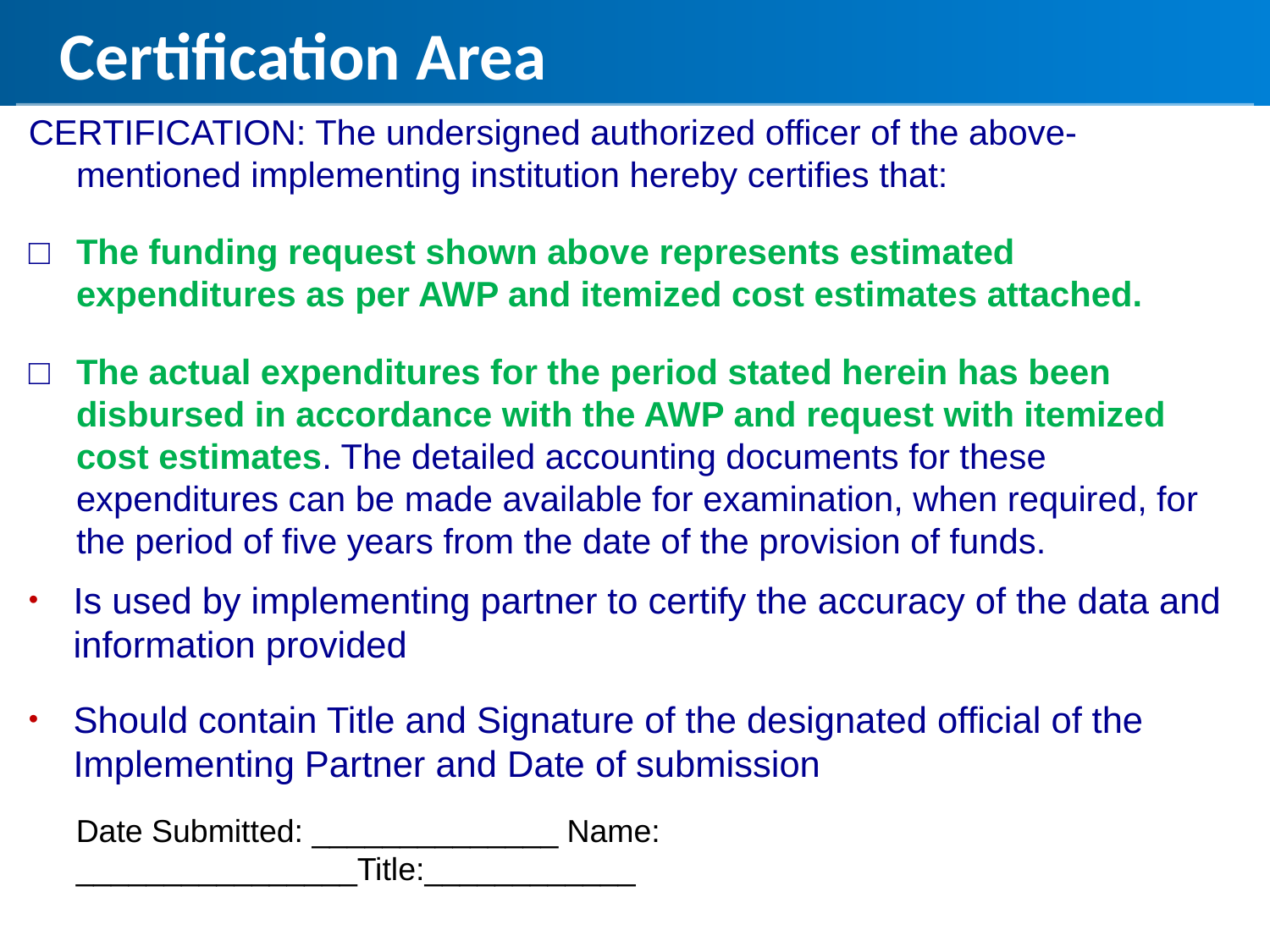

# Certification Area
CERTIFICATION: The undersigned authorized officer of the above-mentioned implementing institution hereby certifies that:
□ 	The funding request shown above represents estimated expenditures as per AWP and itemized cost estimates attached.
□	The actual expenditures for the period stated herein has been disbursed in accordance with the AWP and request with itemized cost estimates. The detailed accounting documents for these expenditures can be made available for examination, when required, for the period of five years from the date of the provision of funds.
Is used by implementing partner to certify the accuracy of the data and information provided
Should contain Title and Signature of the designated official of the Implementing Partner and Date of submission

Date Submitted: ______________ Name: ________________Title:____________